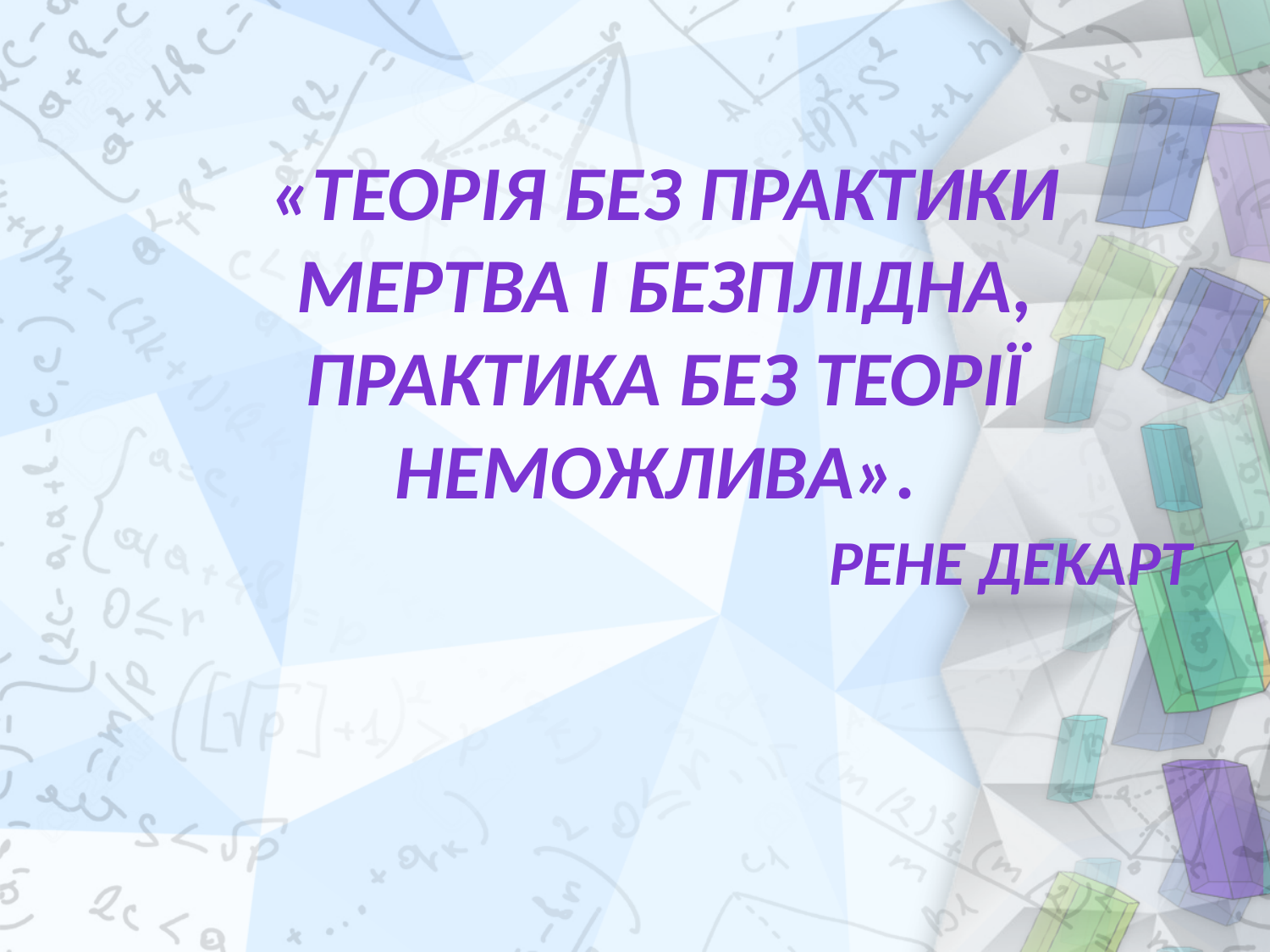

«Теорія без практики мертва і безплідна, практика без теорії неможлива».
 Рене Декарт